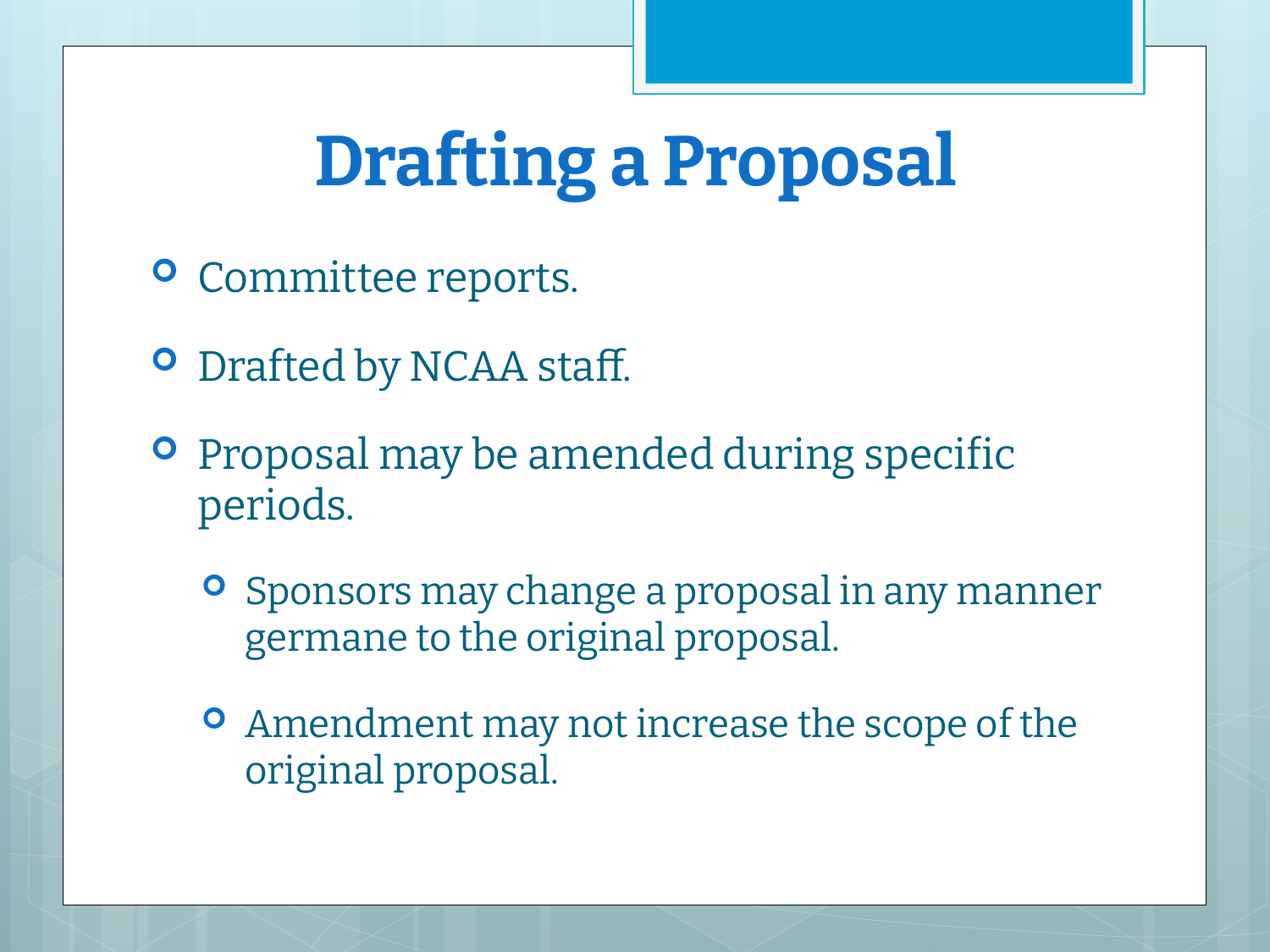

# Drafting a Proposal
Committee reports.

Drafted by NCAA staff.

Proposal may be amended during specific periods.

Sponsors may change a proposal in any manner germane to the original proposal.

Amendment may not increase the scope of the original proposal.